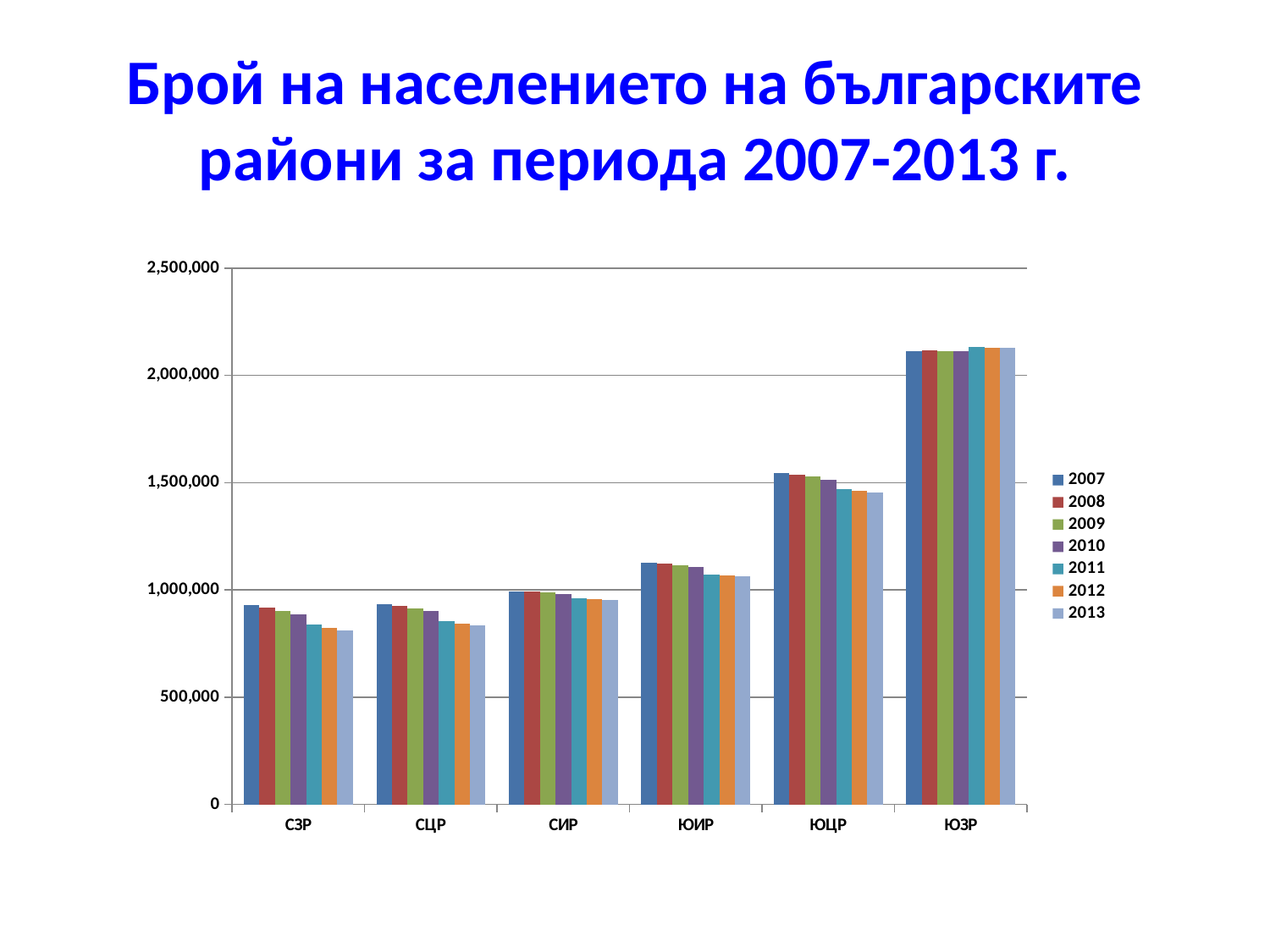

# Брой на населението на българските райони за периода 2007-2013 г.

### Chart

| Category | 2007 | 2008 | 2009 | 2010 | 2011 | 2012 | 2013 |
|---|---|---|---|---|---|---|---|
| СЗР | 929872.0 | 916054.0 | 902537.0 | 886911.0 | 836601.0 | 823467.0 | 810401.0 |
| СЦР | 931950.0 | 924273.0 | 914939.0 | 901885.0 | 853468.0 | 844354.0 | 835813.0 |
| СИР | 992081.0 | 991471.0 | 988935.0 | 982559.0 | 961965.0 | 957097.0 | 954536.0 |
| ЮИР | 1125982.0 | 1121569.0 | 1116560.0 | 1106448.0 | 1072850.0 | 1067283.0 | 1063690.0 |
| ЮЦР | 1545785.0 | 1538142.0 | 1528220.0 | 1513510.0 | 1471107.0 | 1462252.0 | 1453619.0 |
| ЮЗР | 2114568.0 | 2115042.0 | 2112519.0 | 2113555.0 | 2131233.0 | 2127588.0 | 2127618.0 |